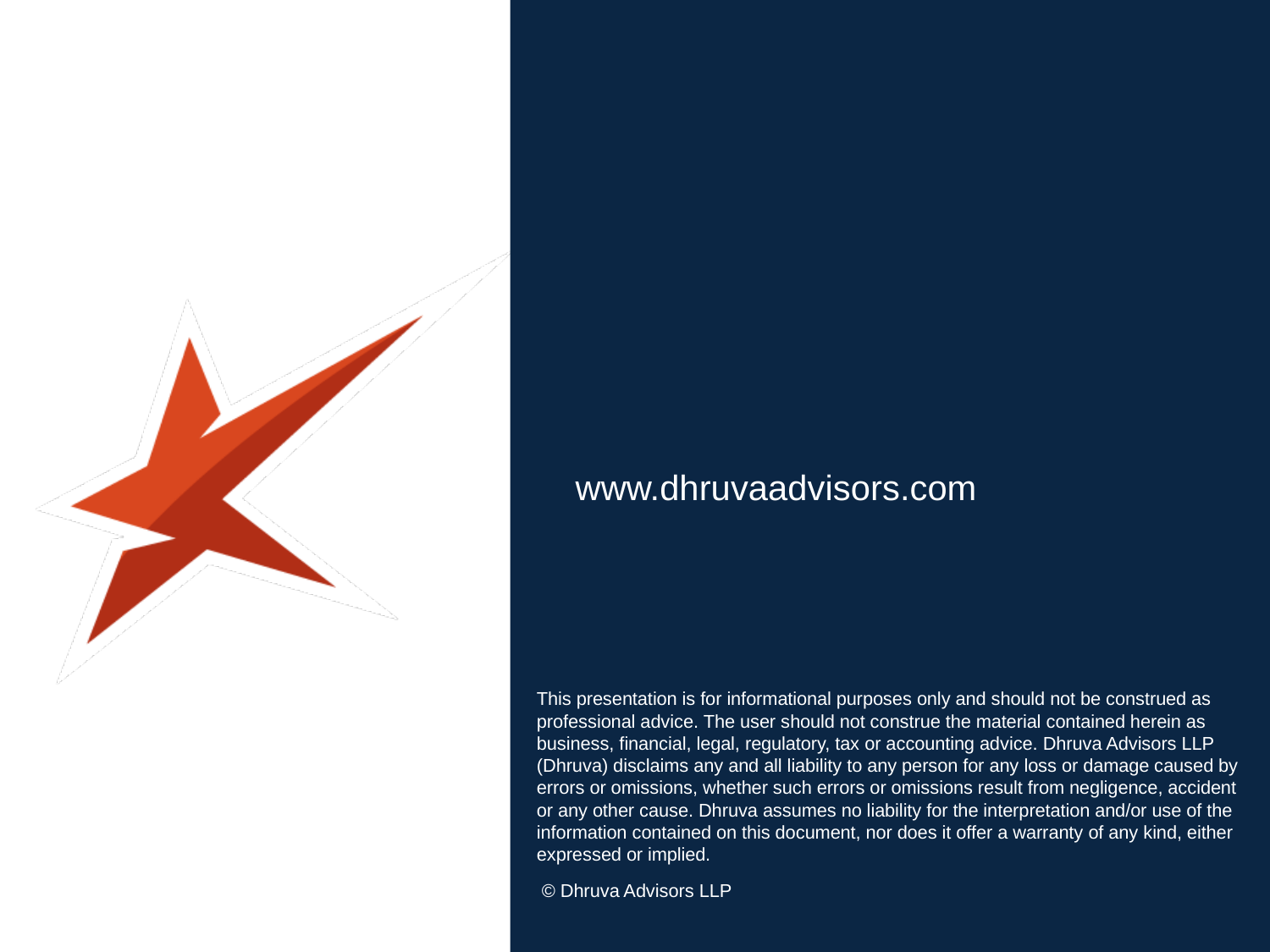

# www.dhruvaadvisors.com
This presentation is for informational purposes only and should not be construed as professional advice. The user should not construe the material contained herein as business, financial, legal, regulatory, tax or accounting advice. Dhruva Advisors LLP (Dhruva) disclaims any and all liability to any person for any loss or damage caused by errors or omissions, whether such errors or omissions result from negligence, accident or any other cause. Dhruva assumes no liability for the interpretation and/or use of the information contained on this document, nor does it offer a warranty of any kind, either expressed or implied.
 © Dhruva Advisors LLP